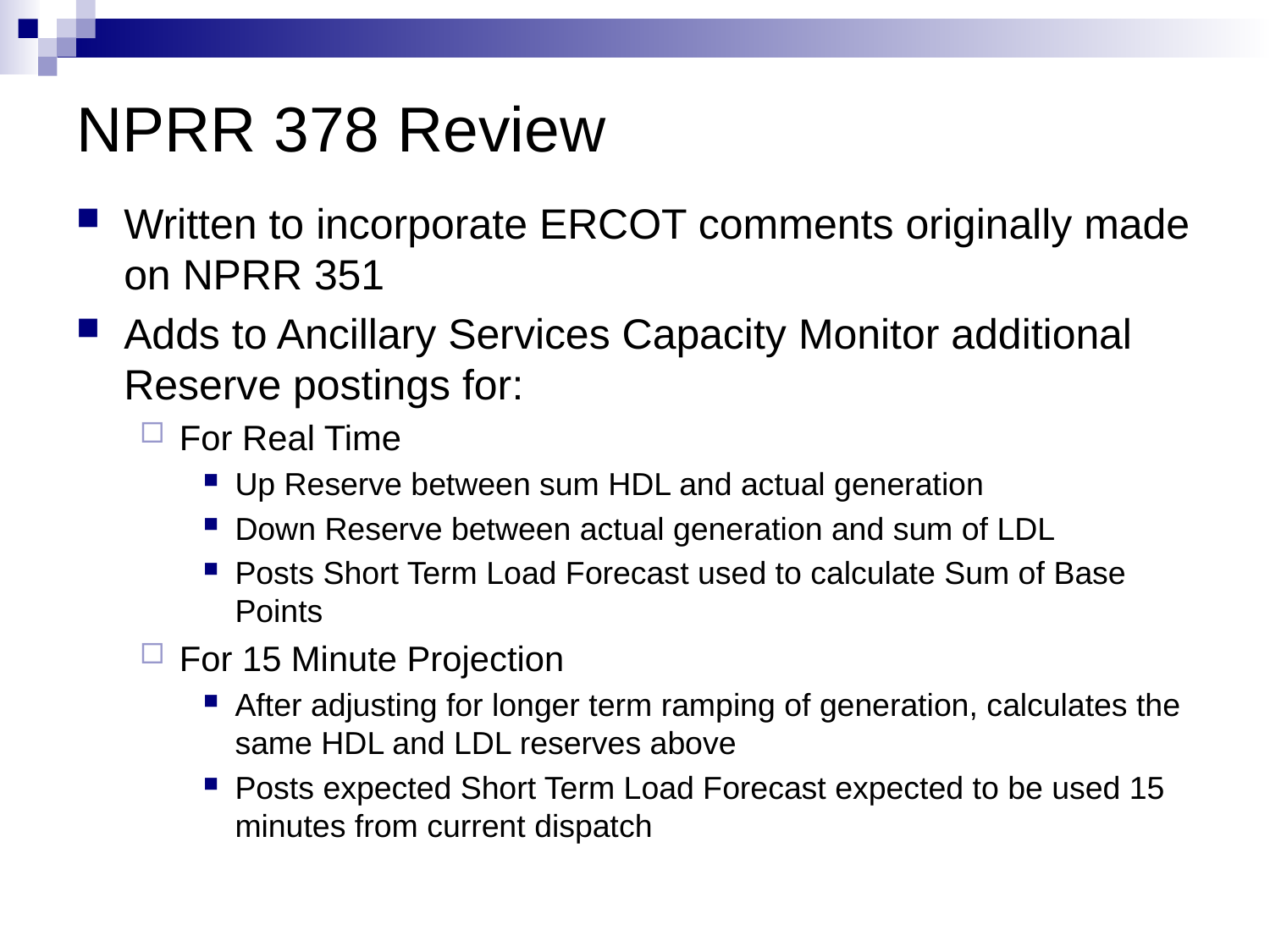

# NPRR 378 Review
Written to incorporate ERCOT comments originally made on NPRR 351
Adds to Ancillary Services Capacity Monitor additional Reserve postings for:
For Real Time
Up Reserve between sum HDL and actual generation
Down Reserve between actual generation and sum of LDL
Posts Short Term Load Forecast used to calculate Sum of Base Points
For 15 Minute Projection
After adjusting for longer term ramping of generation, calculates the same HDL and LDL reserves above
Posts expected Short Term Load Forecast expected to be used 15 minutes from current dispatch